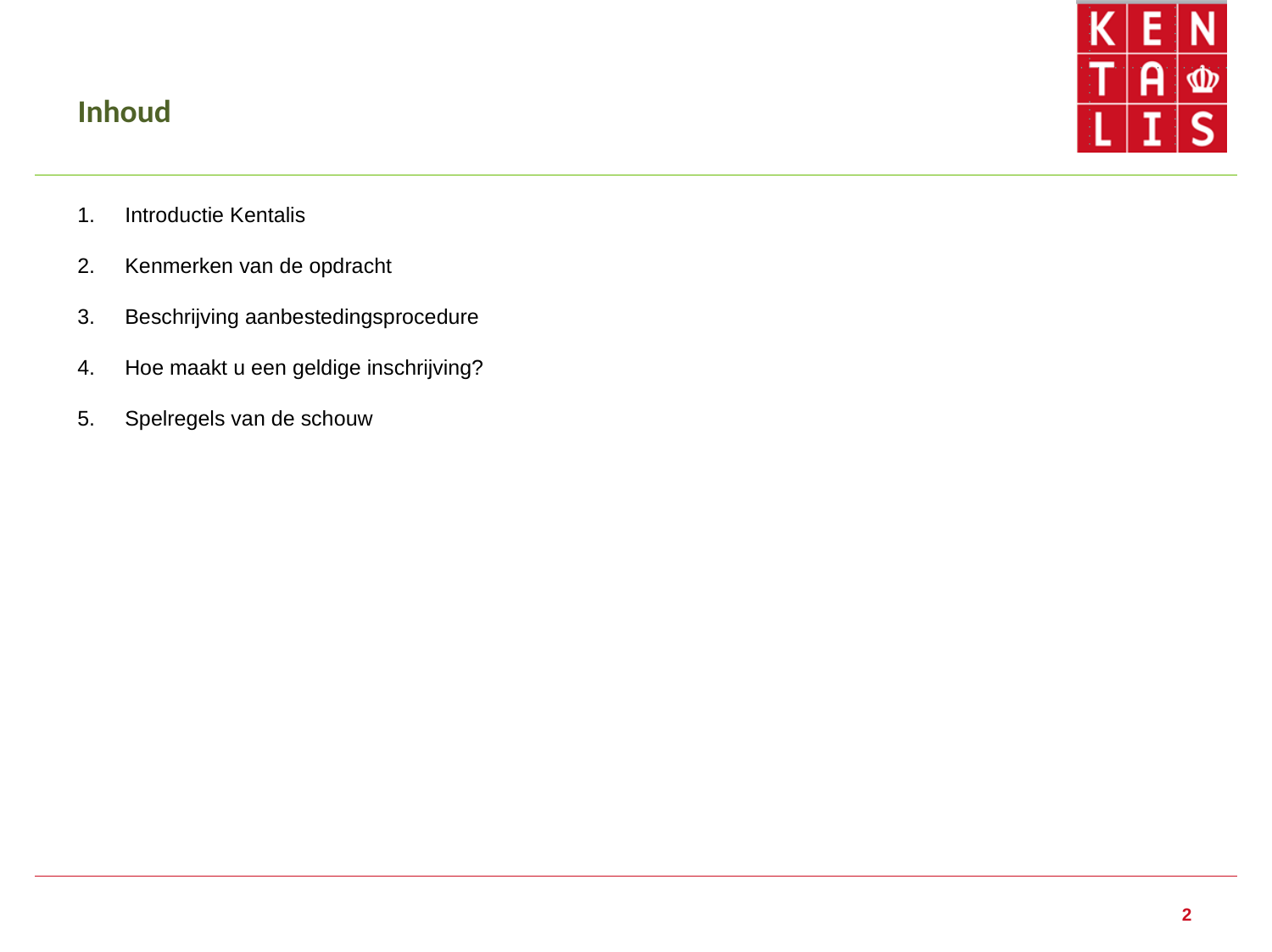

# Inhoud
Introductie Kentalis

Kenmerken van de opdracht

Beschrijving aanbestedingsprocedure

Hoe maakt u een geldige inschrijving?

Spelregels van de schouw